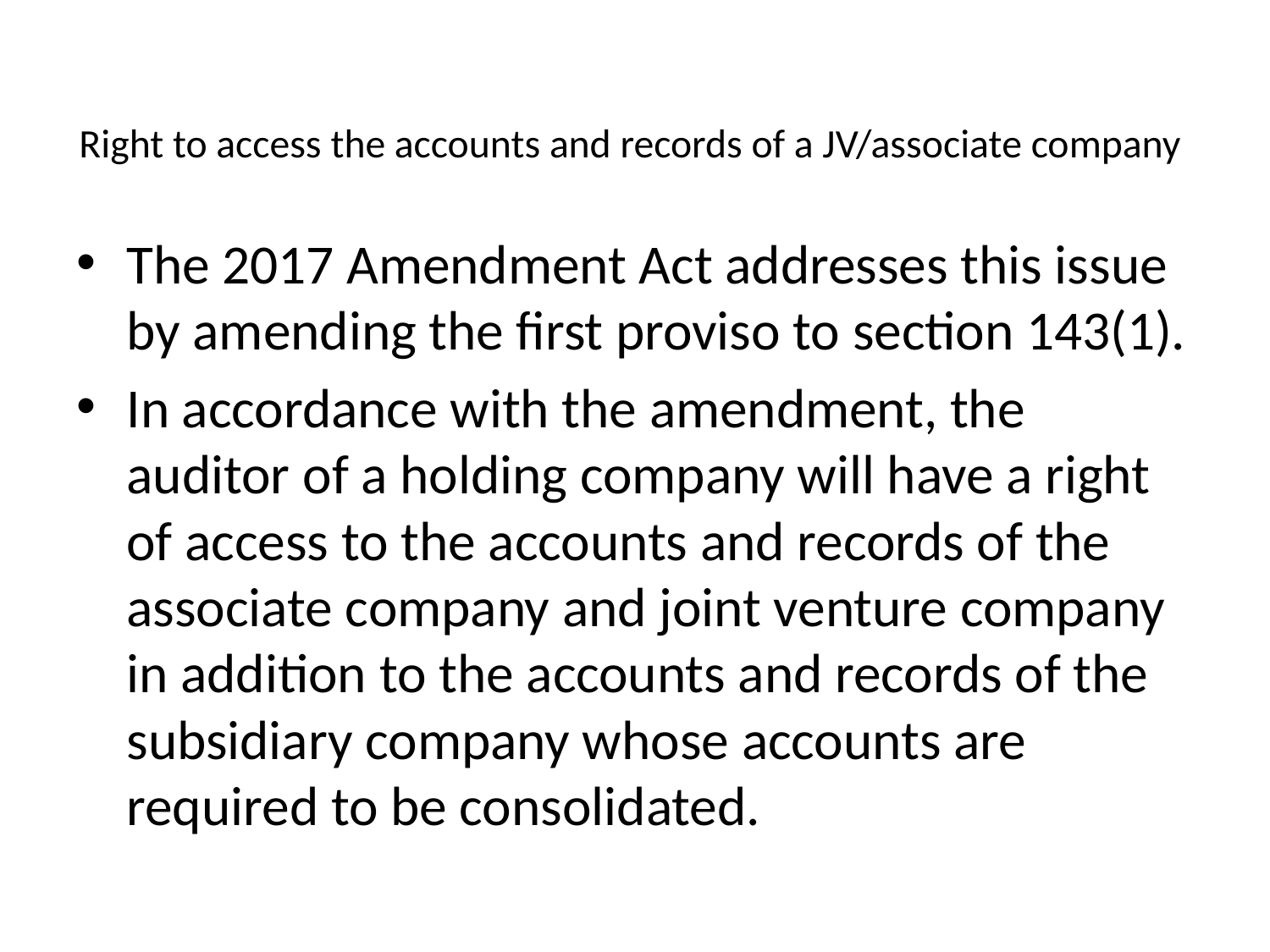

# Right to access the accounts and records of a JV/associate company
The 2017 Amendment Act addresses this issue by amending the first proviso to section 143(1).
In accordance with the amendment, the auditor of a holding company will have a right of access to the accounts and records of the associate company and joint venture company in addition to the accounts and records of the subsidiary company whose accounts are required to be consolidated.